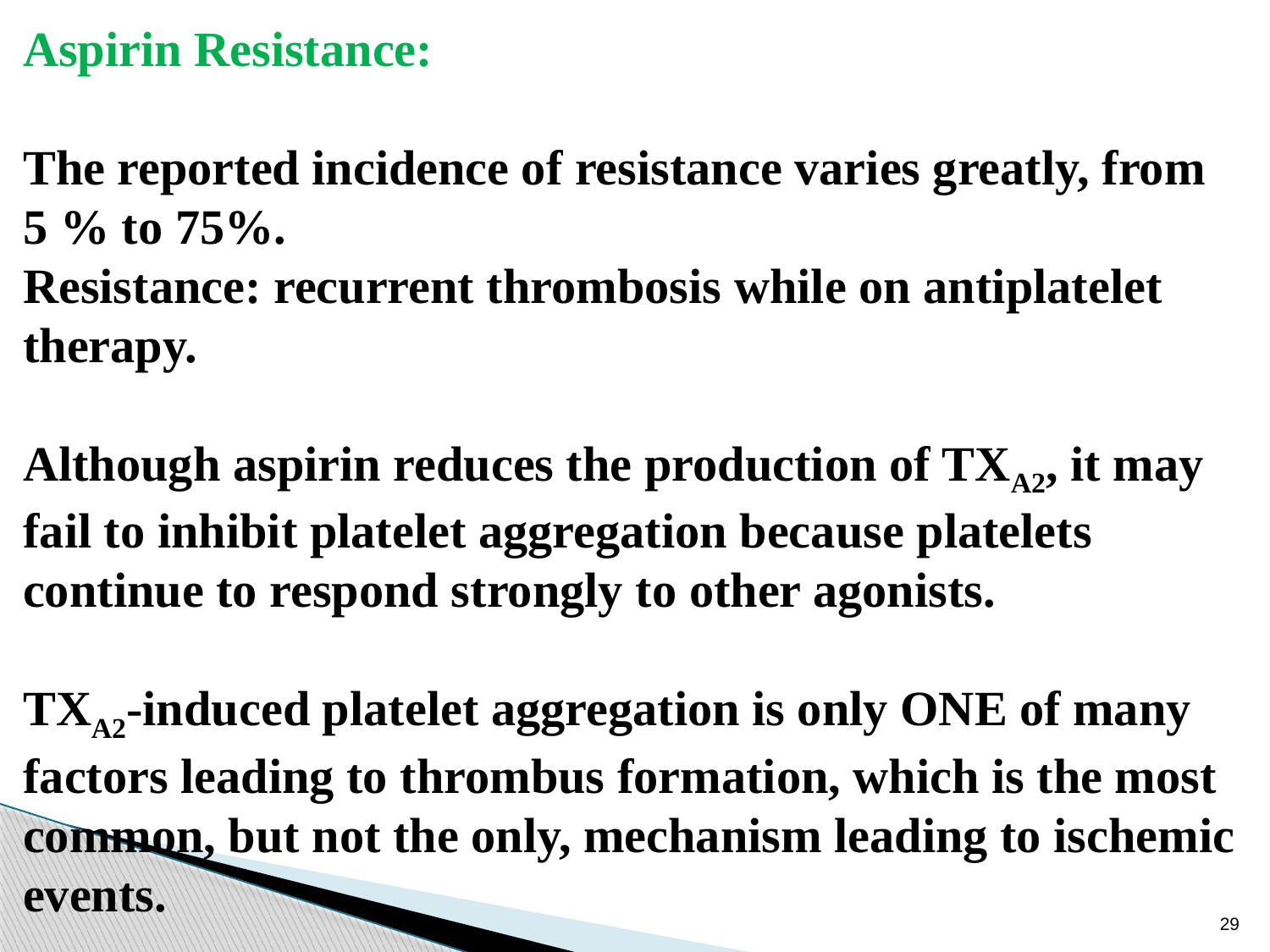

Aspirin Resistance:

The reported incidence of resistance varies greatly, from 5 % to 75%.
Resistance: recurrent thrombosis while on antiplatelet therapy.

Although aspirin reduces the production of TXA2, it may fail to inhibit platelet aggregation because platelets continue to respond strongly to other agonists.

TXA2-induced platelet aggregation is only ONE of many factors leading to thrombus formation, which is the most common, but not the only, mechanism leading to ischemic events.

29